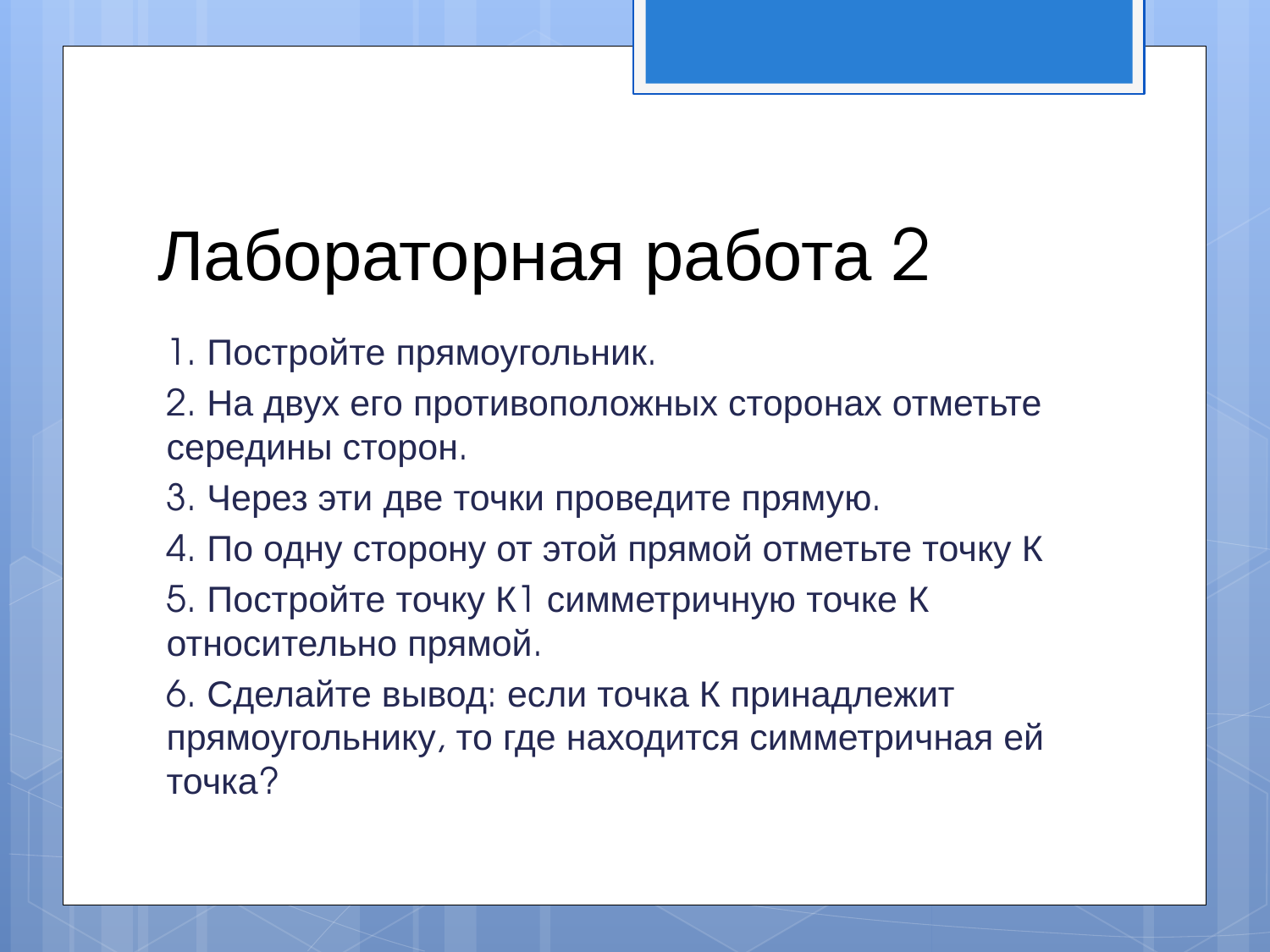

# Лабораторная работа 2
1. Постройте прямоугольник.
2. На двух его противоположных сторонах отметьте середины сторон.
3. Через эти две точки проведите прямую.
4. По одну сторону от этой прямой отметьте точку К
5. Постройте точку К1 симметричную точке К относительно прямой.
6. Сделайте вывод: если точка К принадлежит прямоугольнику, то где находится симметричная ей точка?